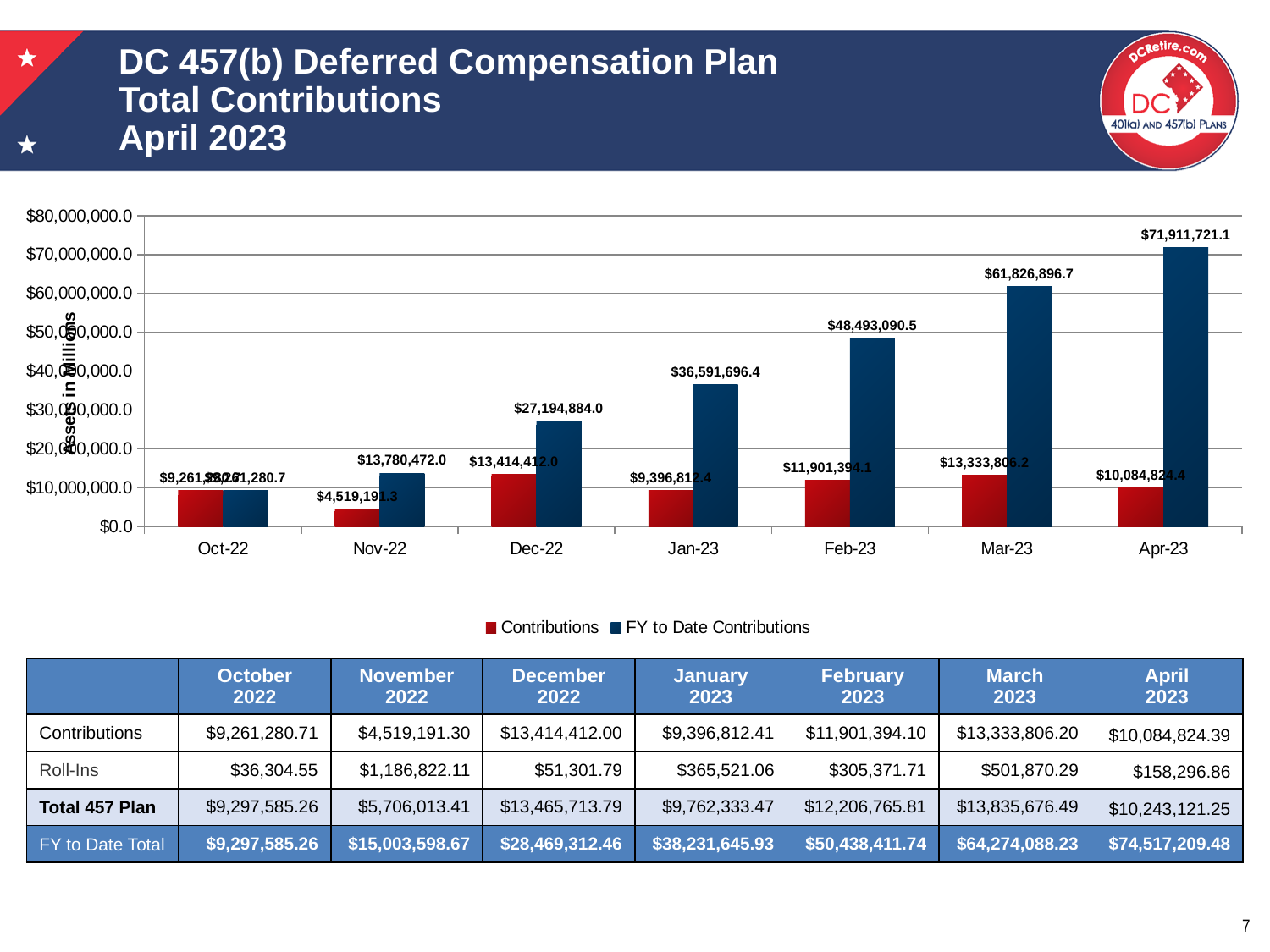

# DC 457(b) Deferred Compensation Plan Total Contributions April 2023

### Chart

| Category | Contributions | FY to Date Contributions |
|---|---|---|
| 44865 | 9261280.709999999 | 9261280.709999999 |
| 44895 | 4519191.3 | 13780472.009999998 |
| 44926 | 13414412.0 | 27194884.009999998 |
| 44957 | 9396812.41 | 36591696.42 |
| 44985 | 11901394.1 | 48493090.52 |
| 45016 | 13333806.2 | 61826896.72 |
| 45046 | 10084824.39 | 71911721.11 |
|  | October 2022 | November 2022 | December 2022 | January 2023 | February 2023 | March 2023 | April 2023 |
| --- | --- | --- | --- | --- | --- | --- | --- |
| Contributions | $9,261,280.71 | $4,519,191.30 | $13,414,412.00 | $9,396,812.41 | $11,901,394.10 | $13,333,806.20 | $10,084,824.39 |
| Roll-Ins | $36,304.55 | $1,186,822.11 | $51,301.79 | $365,521.06 | $305,371.71 | $501,870.29 | $158,296.86 |
| Total 457 Plan | $9,297,585.26 | $5,706,013.41 | $13,465,713.79 | $9,762,333.47 | $12,206,765.81 | $13,835,676.49 | $10,243,121.25 |
| FY to Date Total | $9,297,585.26 | $15,003,598.67 | $28,469,312.46 | $38,231,645.93 | $50,438,411.74 | $64,274,088.23 | $74,517,209.48 |